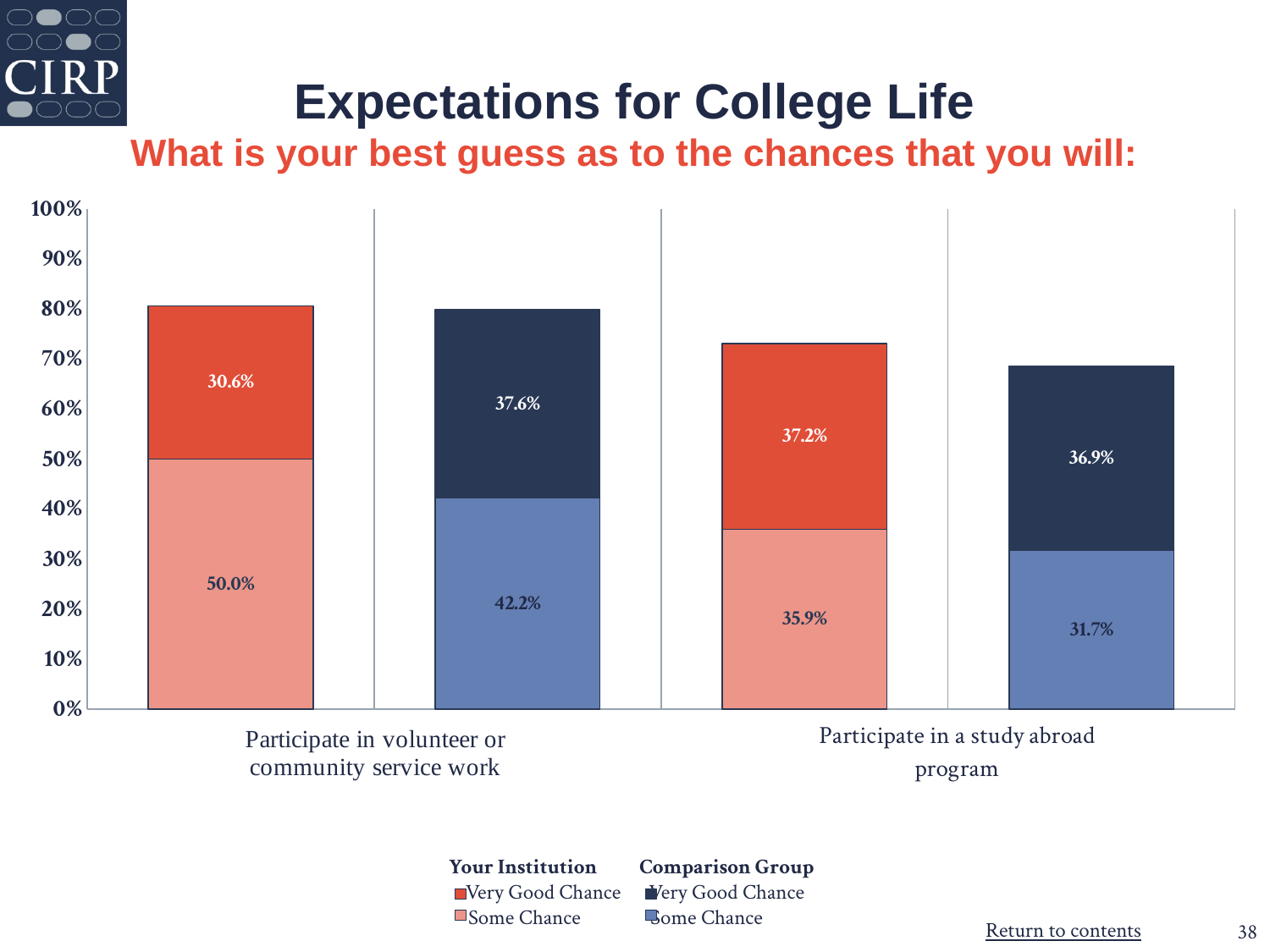

# Expectations for College Life What is your best guess as to the chances that you will:

### Chart

| Category | Some Chance | Very Good Chance |
|---|---|---|
| Your Institution | 0.5 | 0.306 |
| Comparison Group | 0.422 | 0.376 |
| Your Institution | 0.359 | 0.372 |
| Comparison Group | 0.317 | 0.369 |
   Your Institution          Comparison Group
       Very Good Chance      Very Good Chance
       Some Chance               Some Chance
38